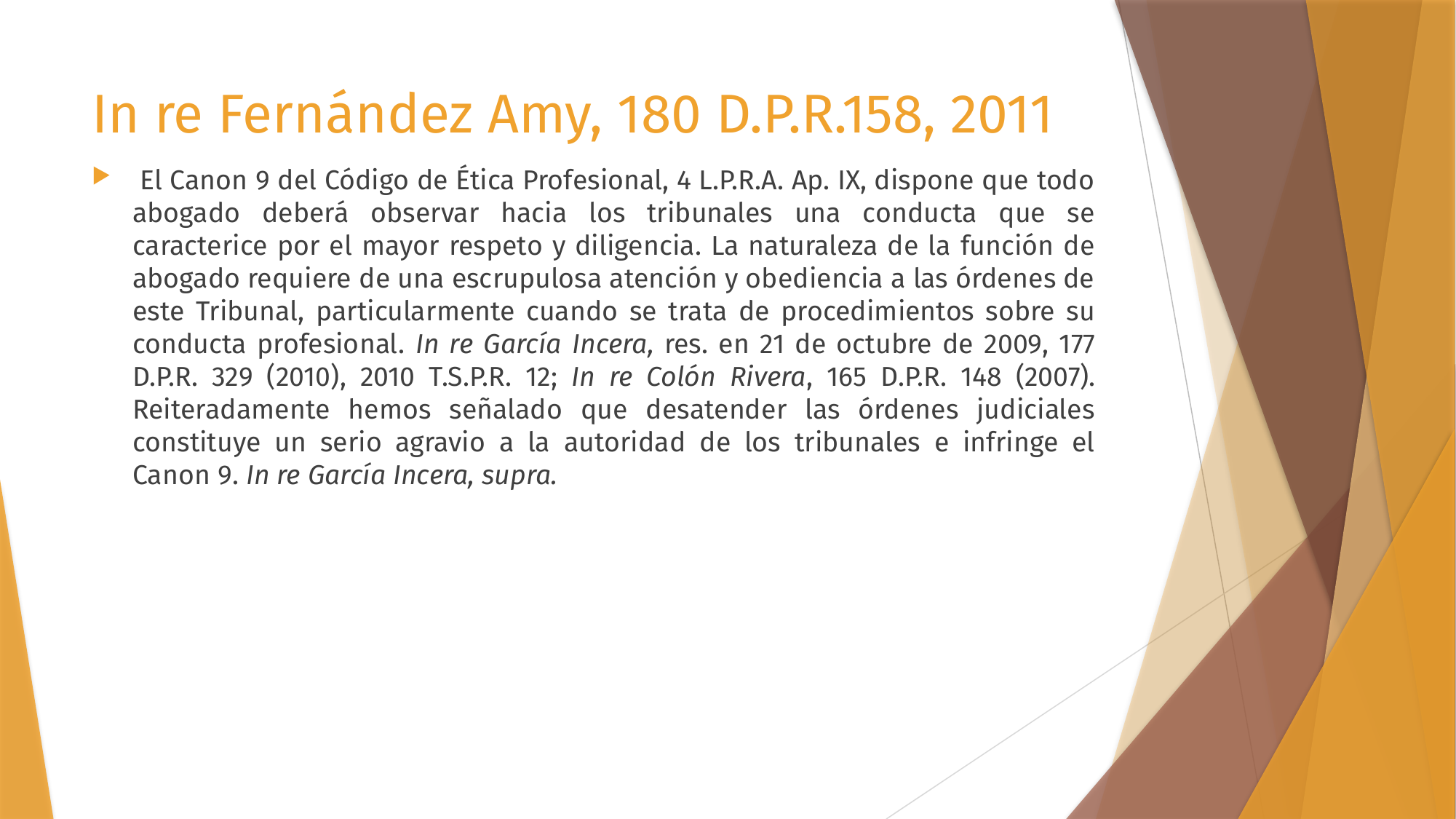

# In re Fernández Amy, 180 D.P.R.158, 2011
 El Canon 9 del Código de Ética Profesional, 4 L.P.R.A. Ap. IX, dispone que todo abogado deberá observar hacia los tribunales una conducta que se caracterice por el mayor respeto y diligencia. La naturaleza de la función de abogado requiere de una escrupulosa atención y obediencia a las órdenes de este Tribunal, particularmente cuando se trata de procedimientos sobre su conducta profesional. In re García Incera, res. en 21 de octubre de 2009, 177 D.P.R. 329 (2010), 2010 T.S.P.R. 12; In re Colón Rivera, 165 D.P.R. 148 (2007). Reiteradamente hemos señalado que desatender las órdenes judiciales constituye un serio agravio a la autoridad de los tribunales e infringe el Canon 9. In re García Incera, supra.